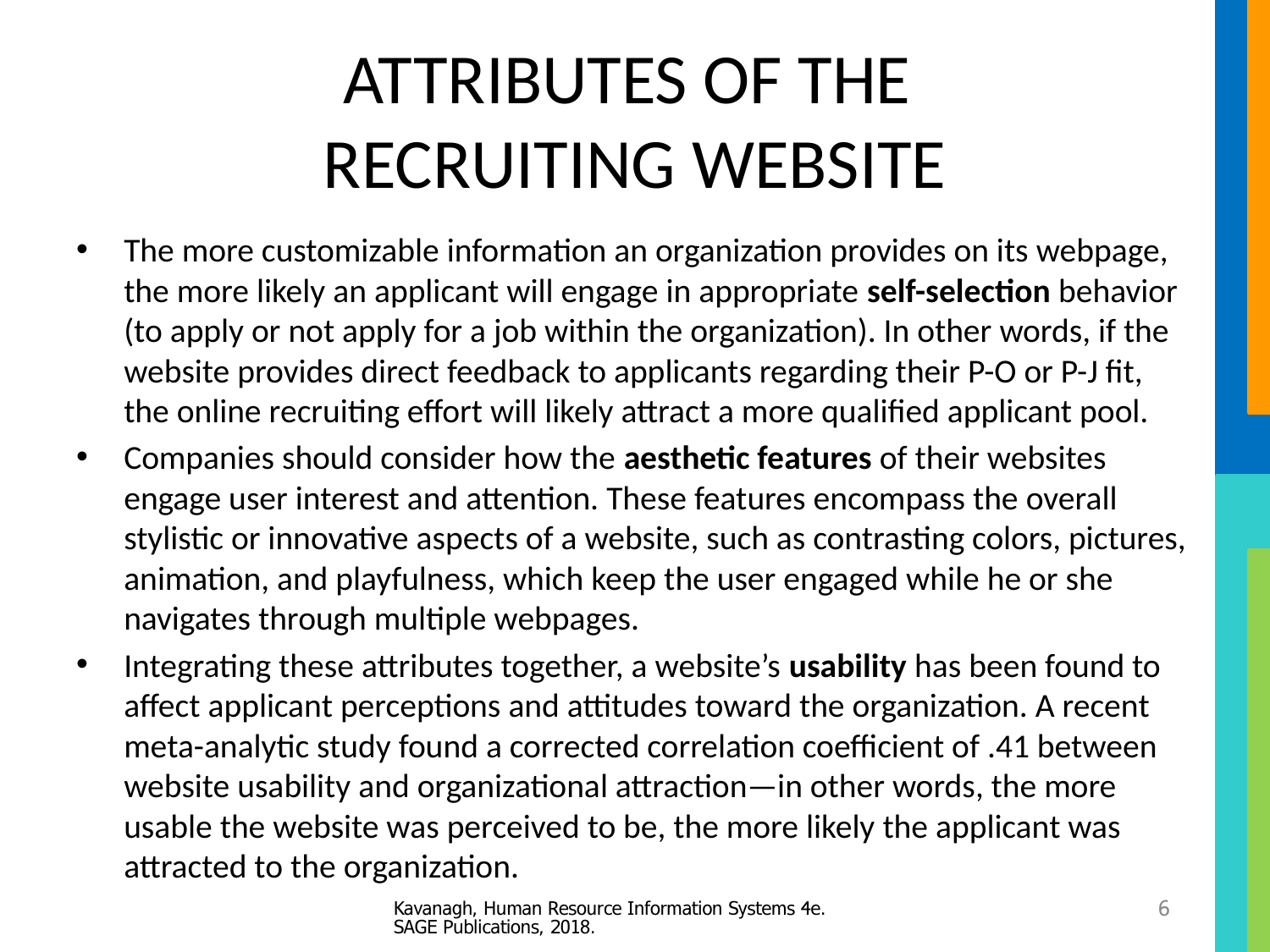

# ATTRIBUTES OF THE RECRUITING WEBSITE
The more customizable information an organization provides on its webpage, the more likely an applicant will engage in appropriate self-selection behavior (to apply or not apply for a job within the organization). In other words, if the website provides direct feedback to applicants regarding their P-O or P-J fit, the online recruiting effort will likely attract a more qualified applicant pool.
Companies should consider how the aesthetic features of their websites engage user interest and attention. These features encompass the overall stylistic or innovative aspects of a website, such as contrasting colors, pictures, animation, and playfulness, which keep the user engaged while he or she navigates through multiple webpages.
Integrating these attributes together, a website’s usability has been found to affect applicant perceptions and attitudes toward the organization. A recent meta-analytic study found a corrected correlation coefficient of .41 between website usability and organizational attraction—in other words, the more usable the website was perceived to be, the more likely the applicant was attracted to the organization.

Kavanagh, Human Resource Information Systems 4e. SAGE Publications, 2018.
6